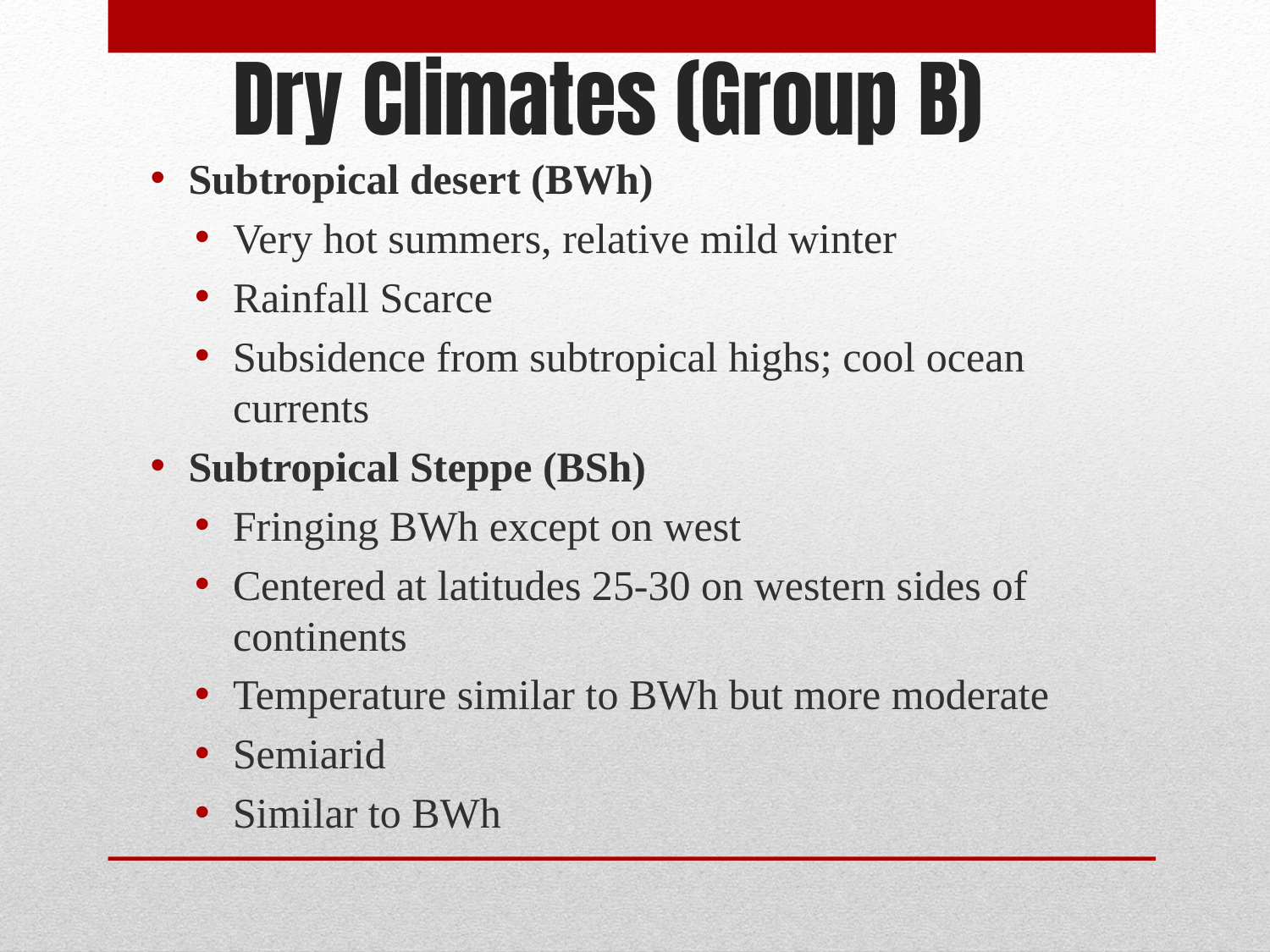

Dry Climates (Group B)
Subtropical desert (BWh)
Very hot summers, relative mild winter
Rainfall Scarce
Subsidence from subtropical highs; cool ocean currents
Subtropical Steppe (BSh)
Fringing BWh except on west
Centered at latitudes 25-30 on western sides of continents
Temperature similar to BWh but more moderate
Semiarid
Similar to BWh